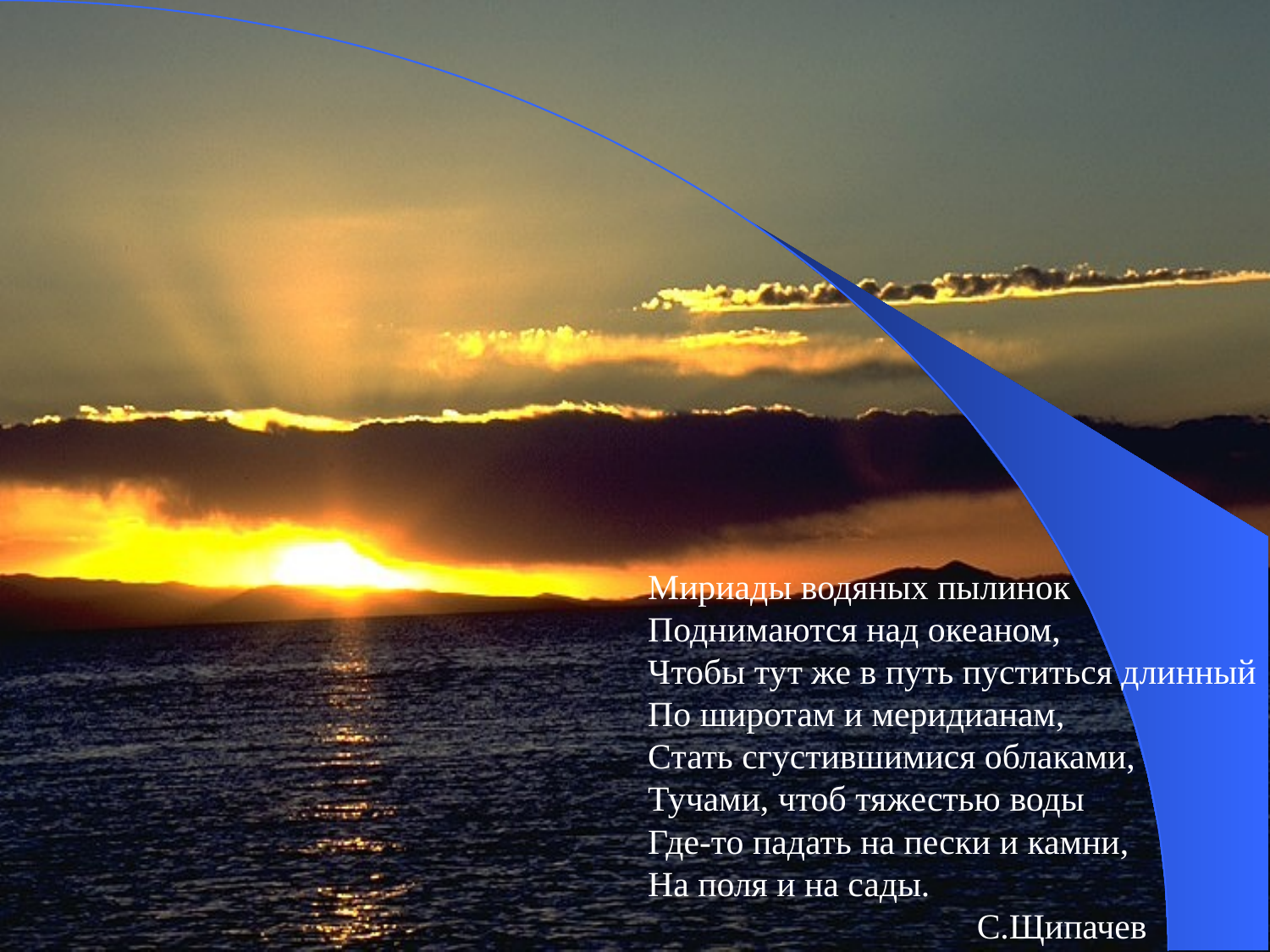

Мириады водяных пылинок
Поднимаются над океаном,
Чтобы тут же в путь пуститься длинный
По широтам и меридианам,
Стать сгустившимися облаками,
Тучами, чтоб тяжестью воды
Где-то падать на пески и камни,
На поля и на сады.
                                     С.Щипачев